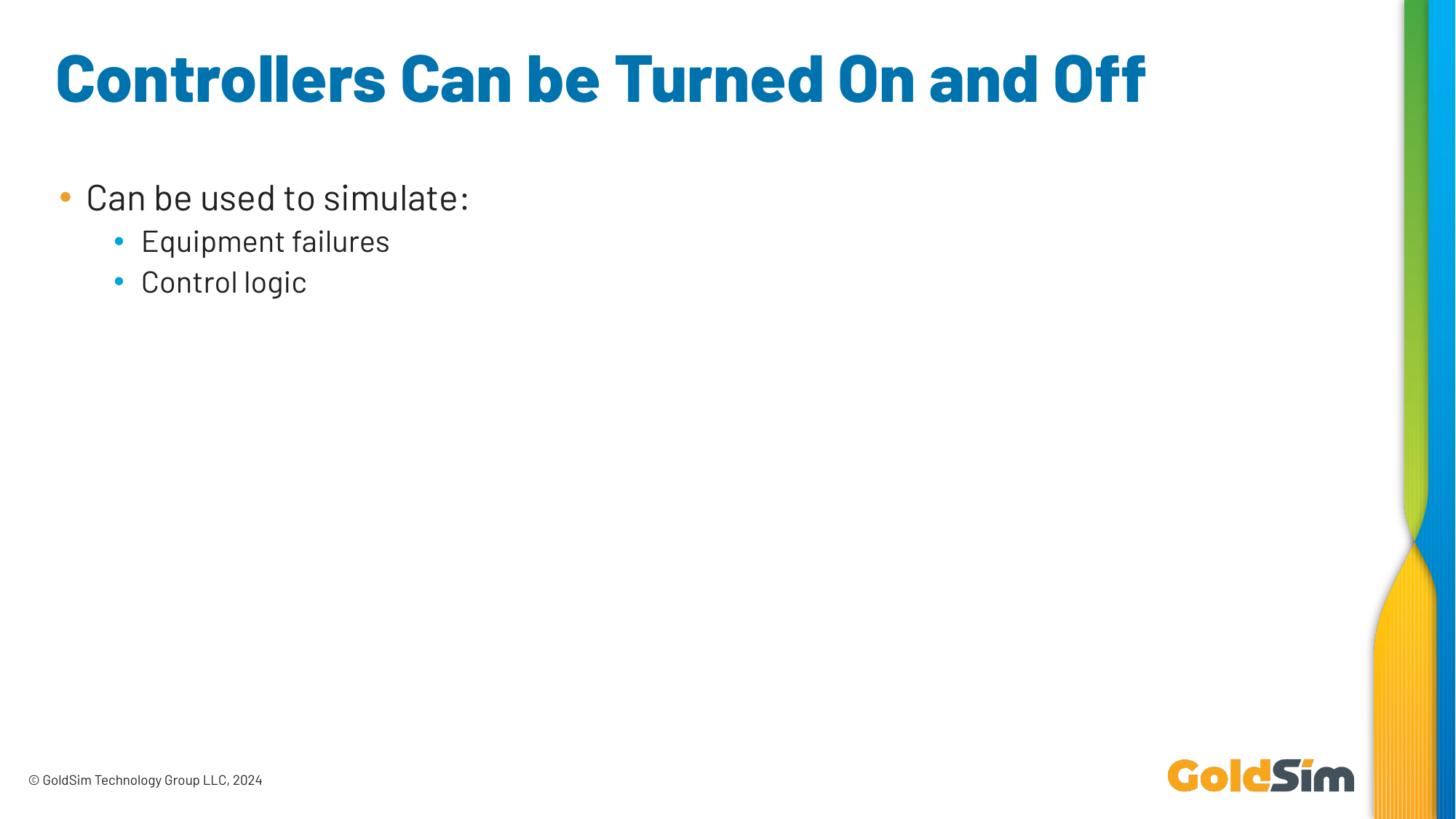

# Controllers Can be Turned On and Off

Can be used to simulate:
Equipment failures
Control logic

© GoldSim Technology Group LLC, 2024